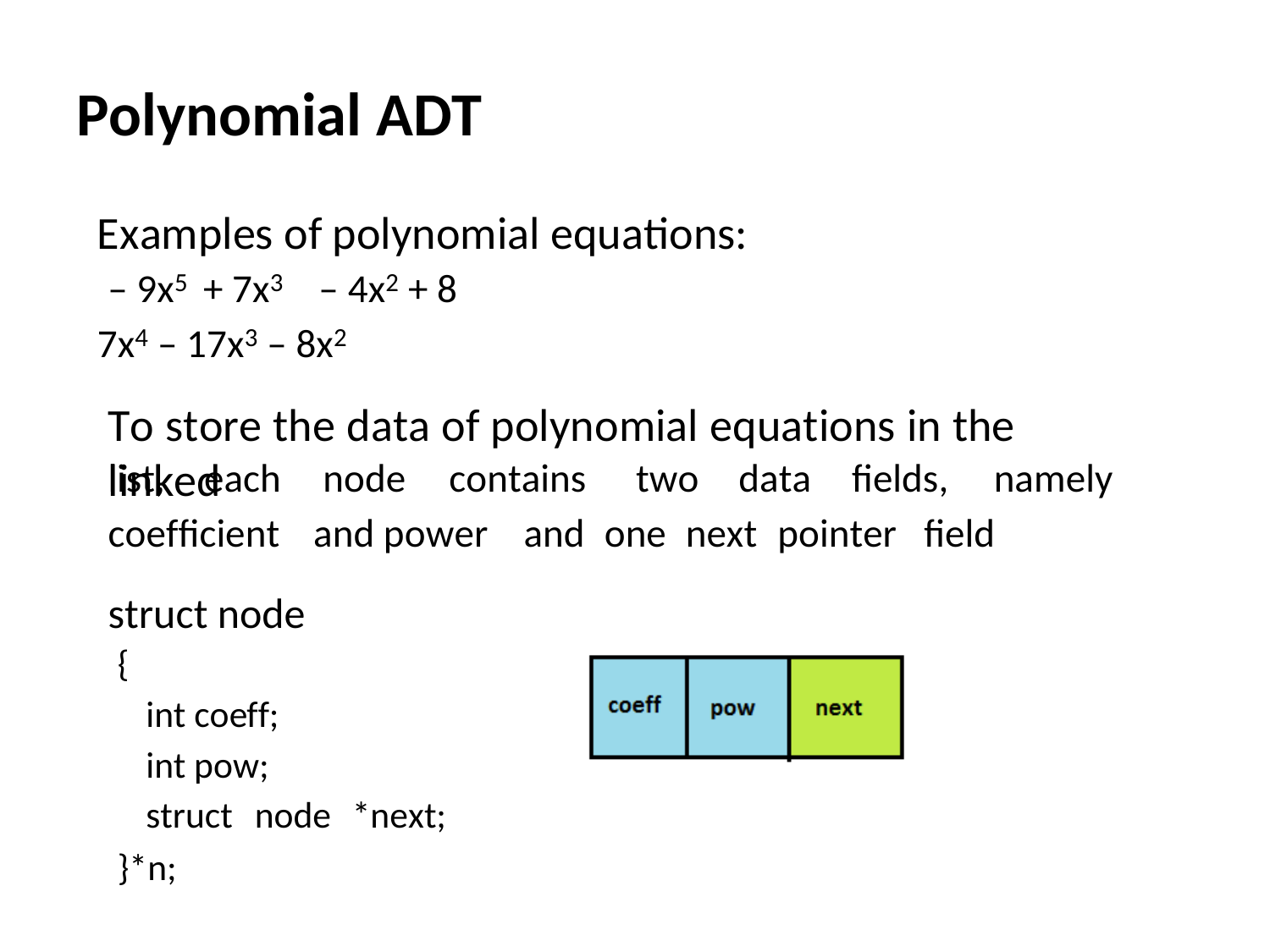

Polynomial ADT
Examples of polynomial equations:
– 9x5  + 7x3
– 4x2 + 8
7x4 – 17x3 – 8x2
To store the data of polynomial equations in the linked
list,
each
node
contains
two
data
fields,
namely
coefficient
struct node
{
int coeff;
int pow;
and power
and
one
next
pointer
field

struct
}*n;
node
*next;